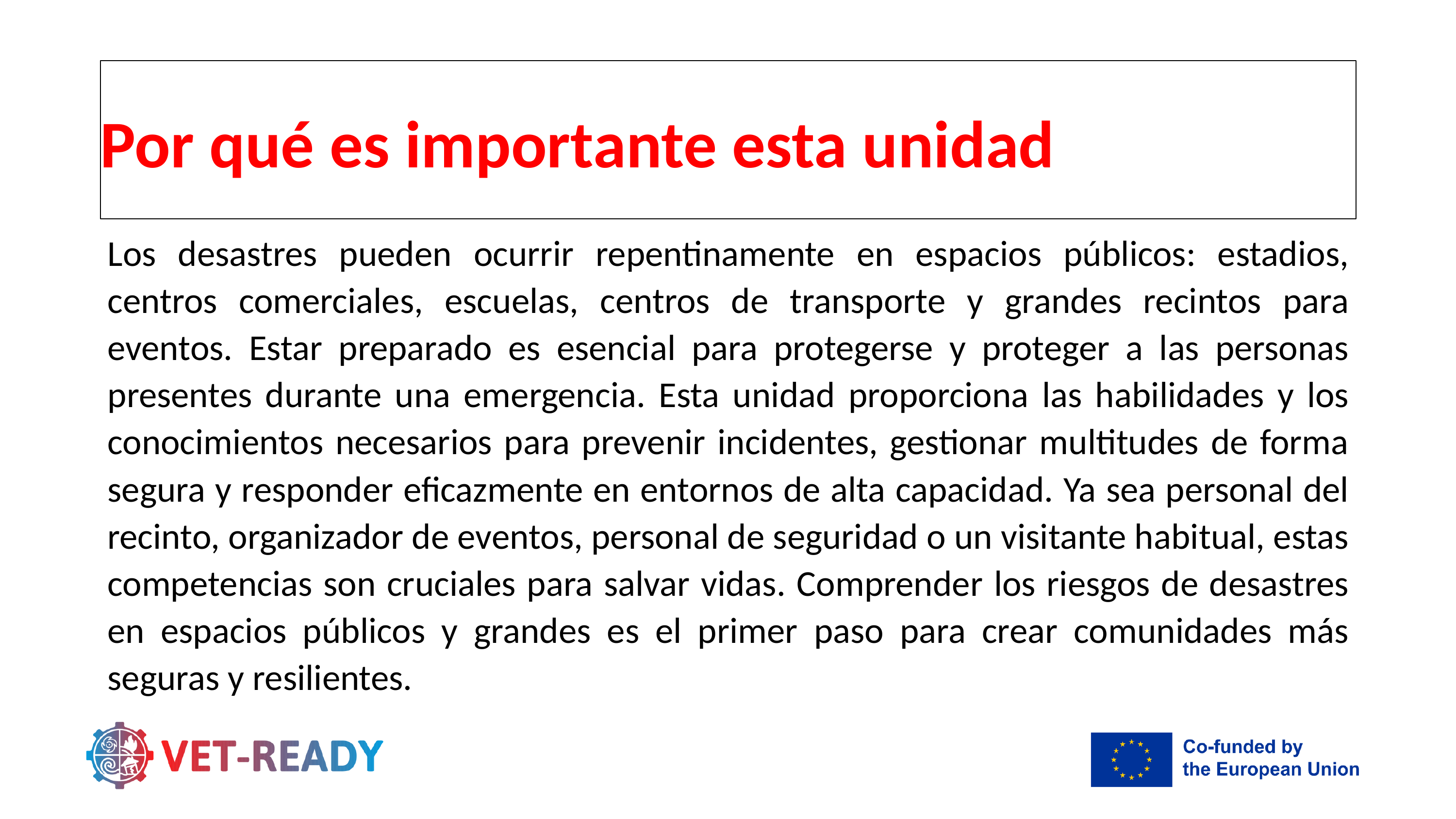

Por qué es importante esta unidad
Los desastres pueden ocurrir repentinamente en espacios públicos: estadios, centros comerciales, escuelas, centros de transporte y grandes recintos para eventos. Estar preparado es esencial para protegerse y proteger a las personas presentes durante una emergencia. Esta unidad proporciona las habilidades y los conocimientos necesarios para prevenir incidentes, gestionar multitudes de forma segura y responder eficazmente en entornos de alta capacidad. Ya sea personal del recinto, organizador de eventos, personal de seguridad o un visitante habitual, estas competencias son cruciales para salvar vidas. Comprender los riesgos de desastres en espacios públicos y grandes es el primer paso para crear comunidades más seguras y resilientes.